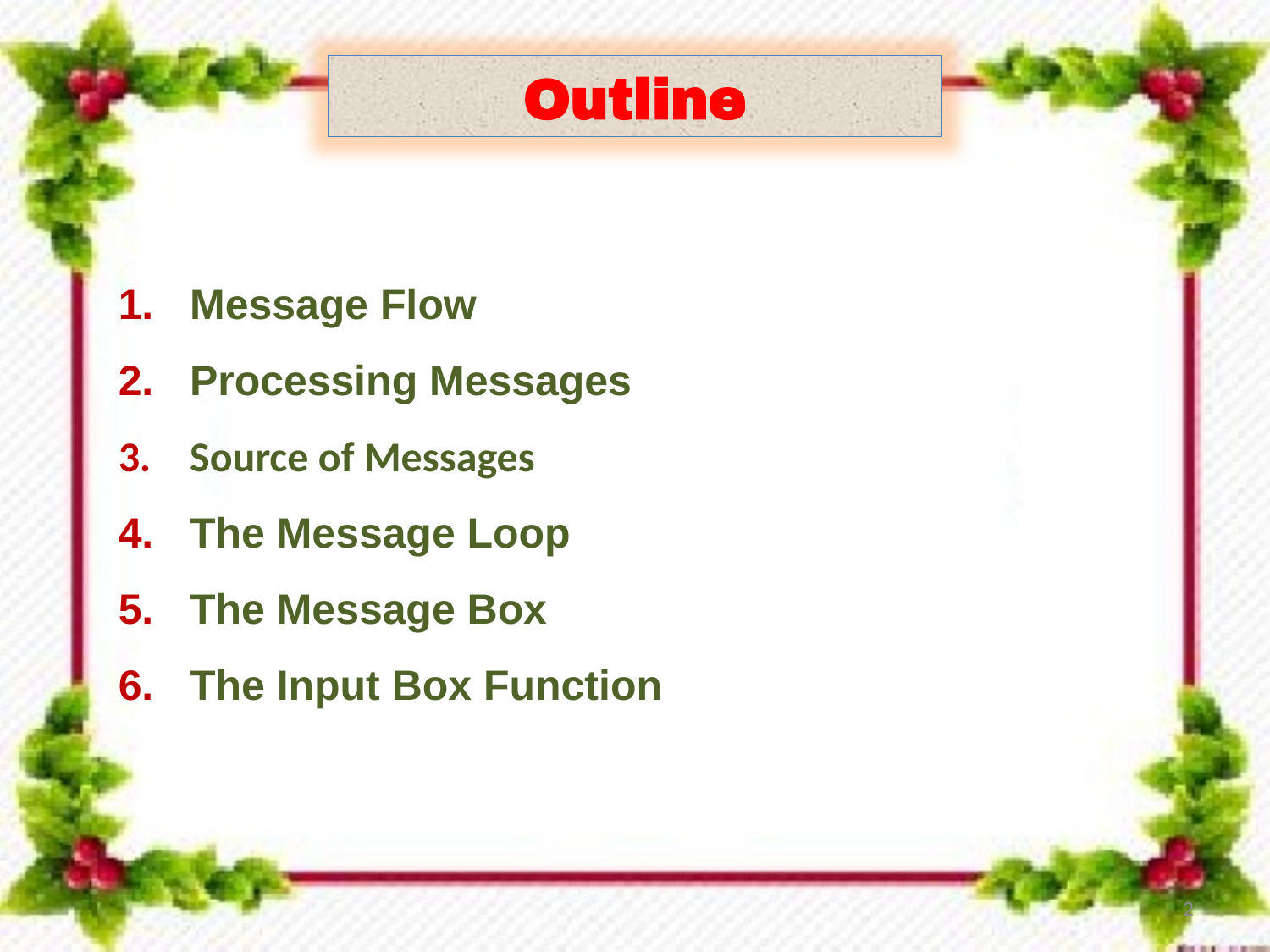

Outline
Message Flow
Processing Messages
Source of Messages
The Message Loop
The Message Box
The Input Box Function
2